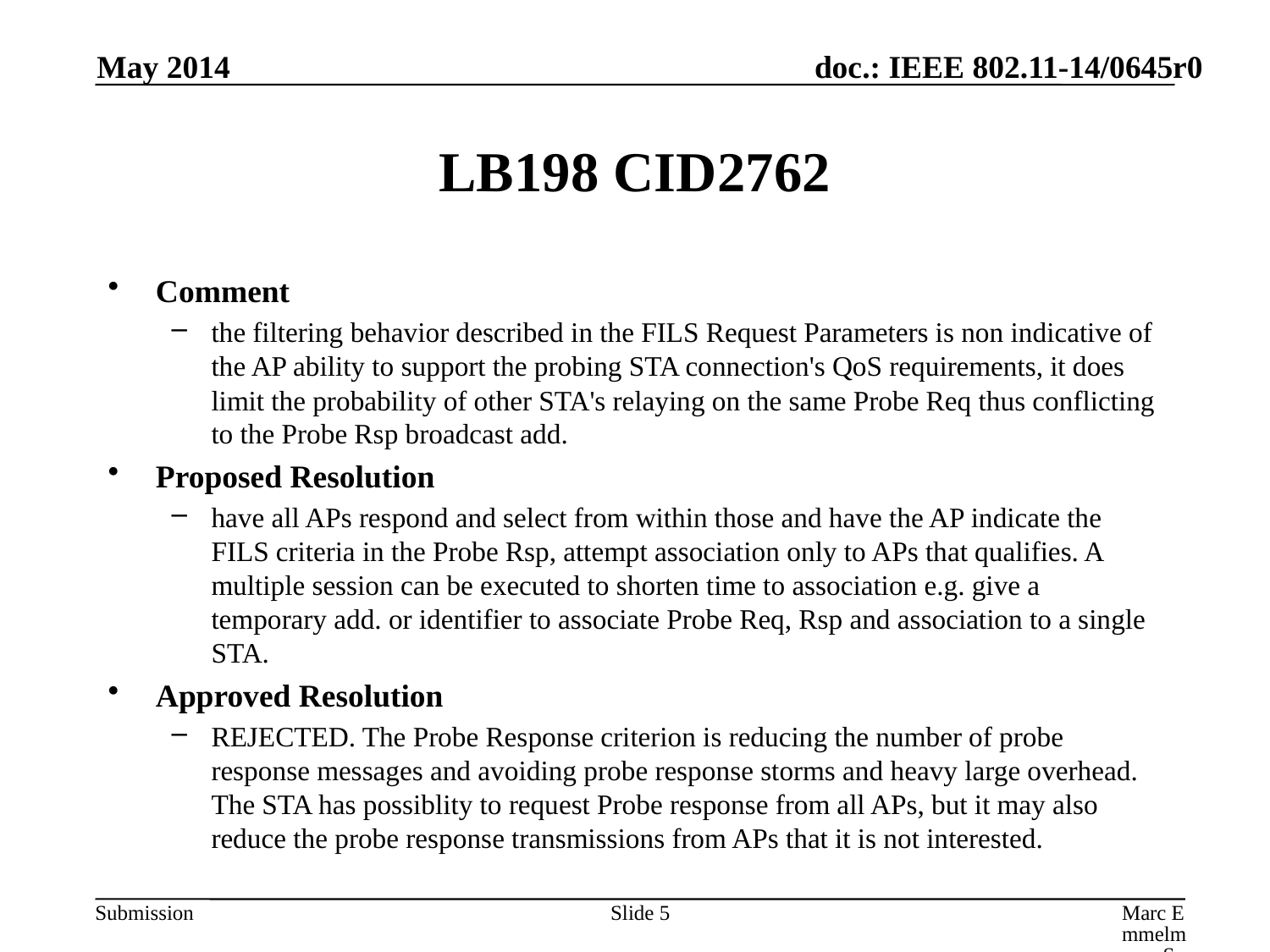

May 2014
# LB198 CID2762
Comment
the filtering behavior described in the FILS Request Parameters is non indicative of the AP ability to support the probing STA connection's QoS requirements, it does limit the probability of other STA's relaying on the same Probe Req thus conflicting to the Probe Rsp broadcast add.
Proposed Resolution
have all APs respond and select from within those and have the AP indicate the FILS criteria in the Probe Rsp, attempt association only to APs that qualifies. A multiple session can be executed to shorten time to association e.g. give a temporary add. or identifier to associate Probe Req, Rsp and association to a single STA.
Approved Resolution
REJECTED. The Probe Response criterion is reducing the number of probe response messages and avoiding probe response storms and heavy large overhead. The STA has possiblity to request Probe response from all APs, but it may also reduce the probe response transmissions from APs that it is not interested.
Slide 5
Marc Emmelmann, Self